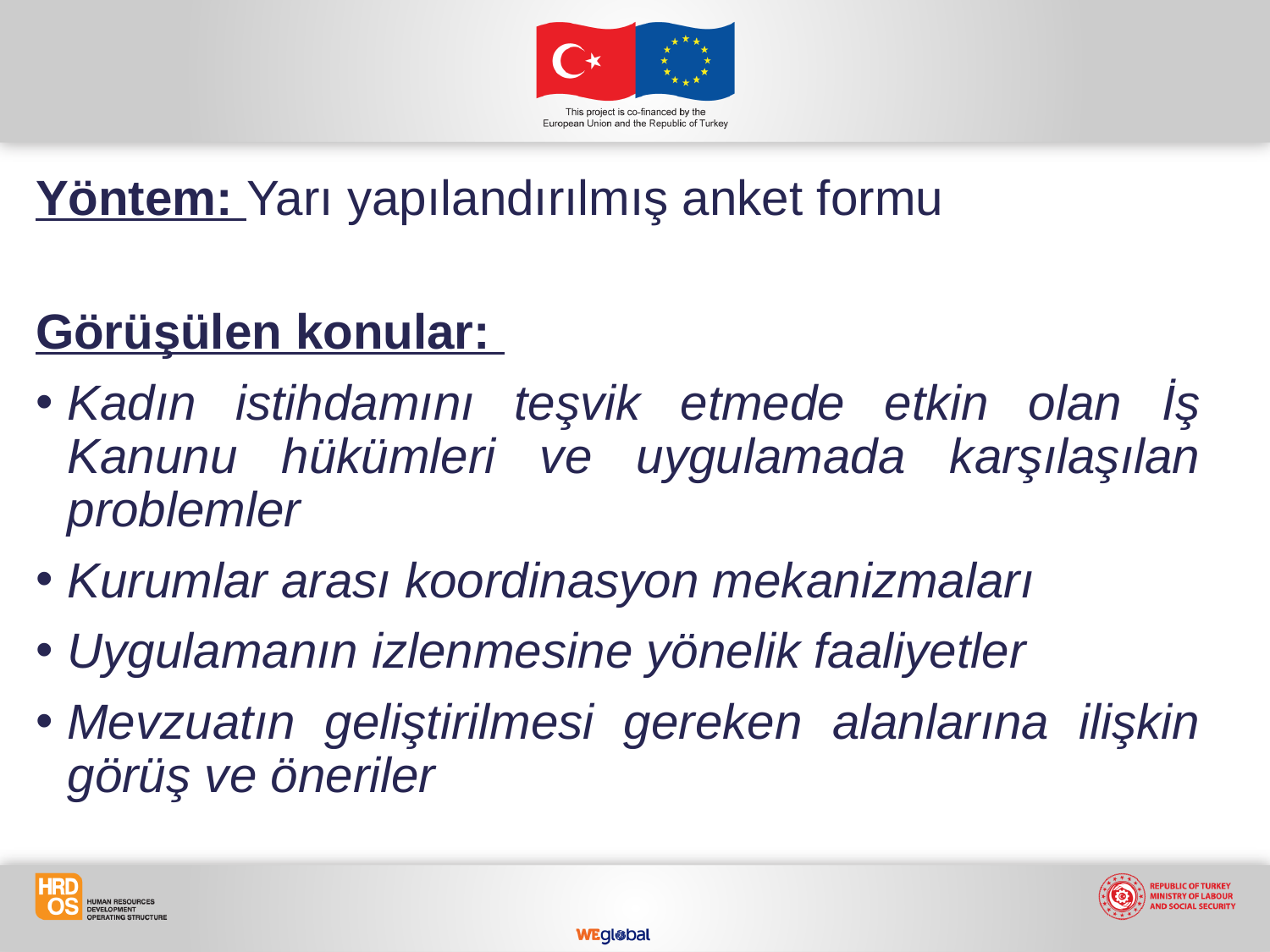

Yöntem: Yarı yapılandırılmış anket formu

Görüşülen konular:
Kadın istihdamını teşvik etmede etkin olan İş Kanunu hükümleri ve uygulamada karşılaşılan problemler
Kurumlar arası koordinasyon mekanizmaları
Uygulamanın izlenmesine yönelik faaliyetler
Mevzuatın geliştirilmesi gereken alanlarına ilişkin görüş ve öneriler